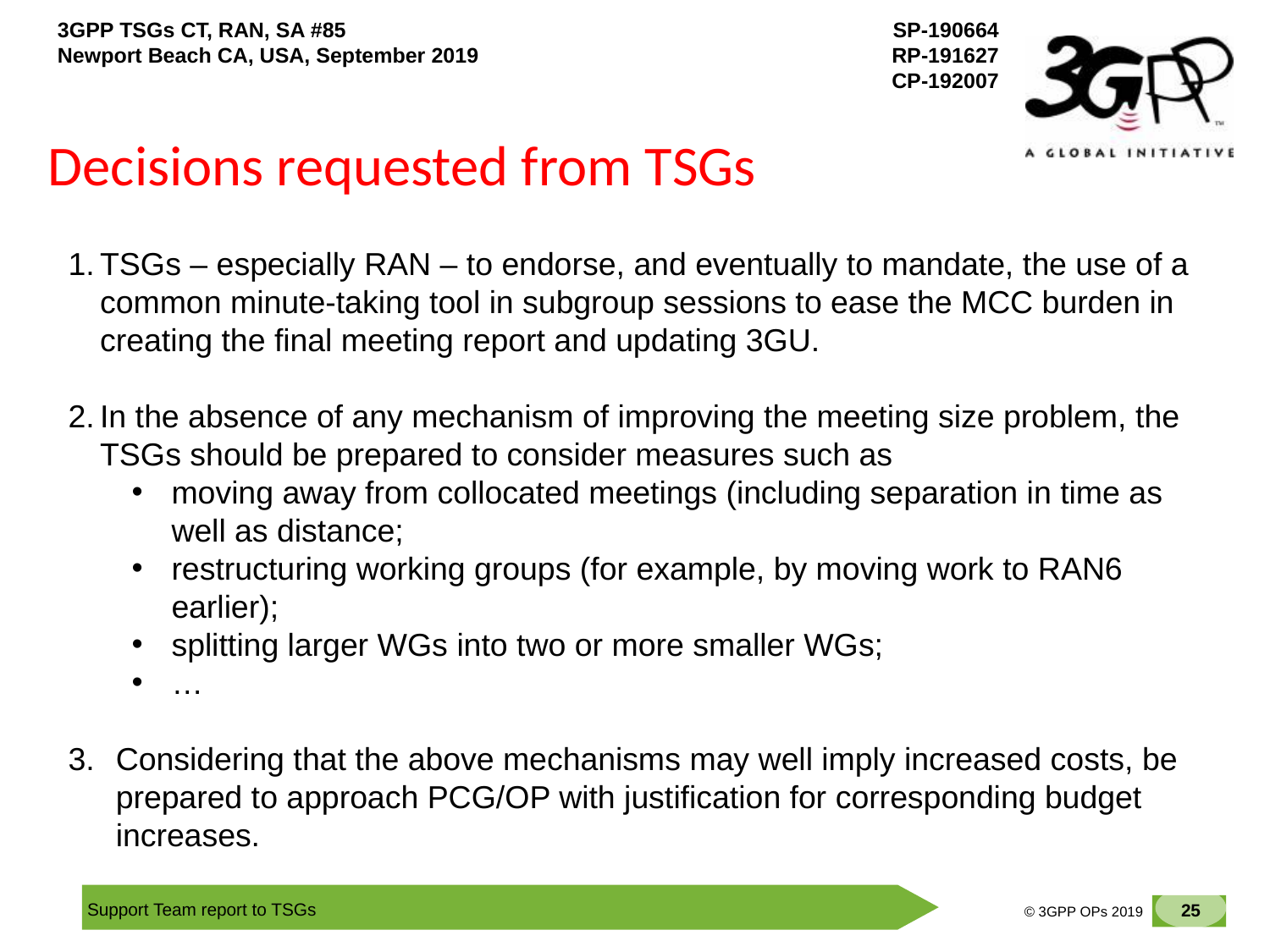

# Decisions requested from TSGs
TSGs – especially RAN – to endorse, and eventually to mandate, the use of a common minute-taking tool in subgroup sessions to ease the MCC burden in creating the final meeting report and updating 3GU.
In the absence of any mechanism of improving the meeting size problem, the TSGs should be prepared to consider measures such as
moving away from collocated meetings (including separation in time as well as distance;
restructuring working groups (for example, by moving work to RAN6 earlier);
splitting larger WGs into two or more smaller WGs;
…
Considering that the above mechanisms may well imply increased costs, be prepared to approach PCG/OP with justification for corresponding budget increases.

25